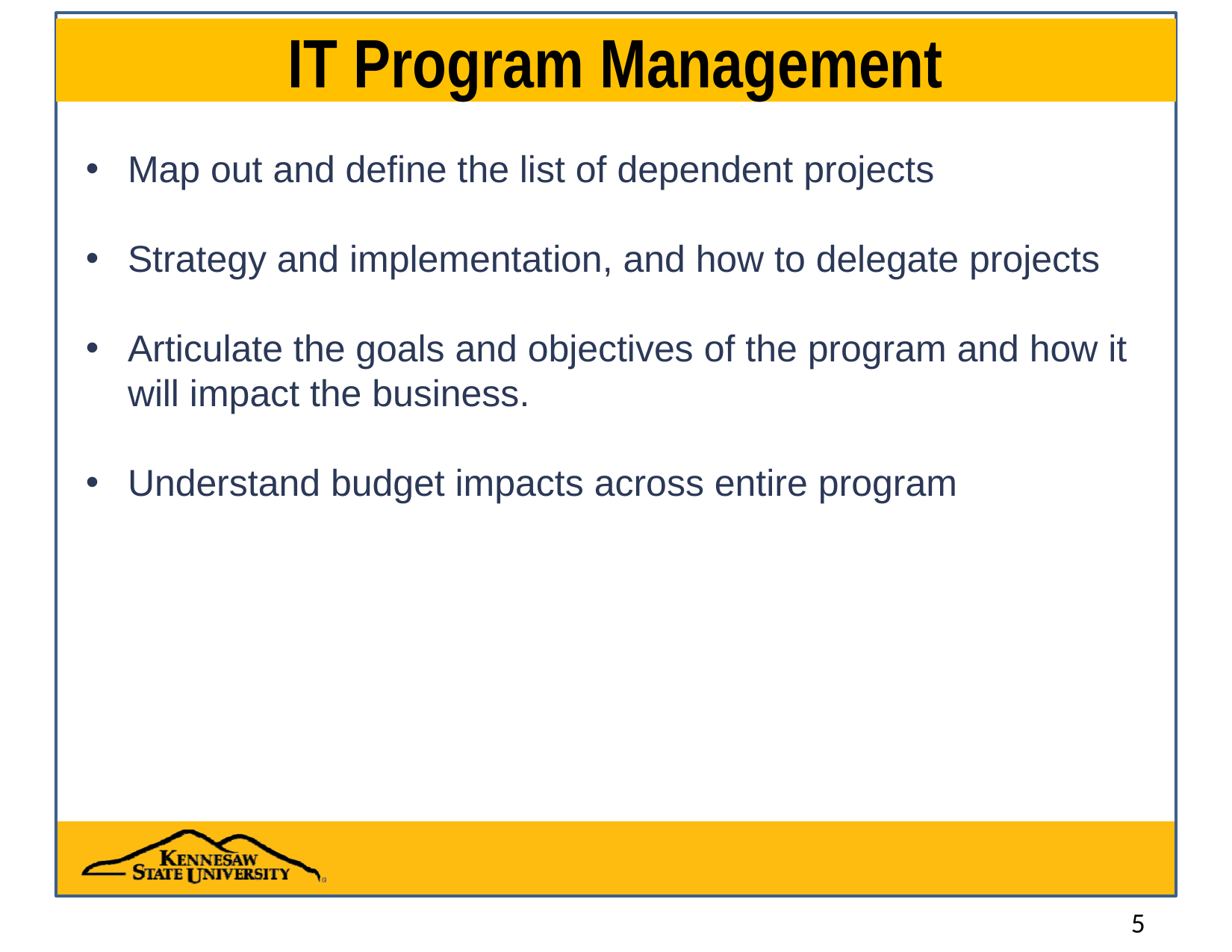

# IT Program Management
Map out and define the list of dependent projects

Strategy and implementation, and how to delegate projects

Articulate the goals and objectives of the program and how it will impact the business.

Understand budget impacts across entire program